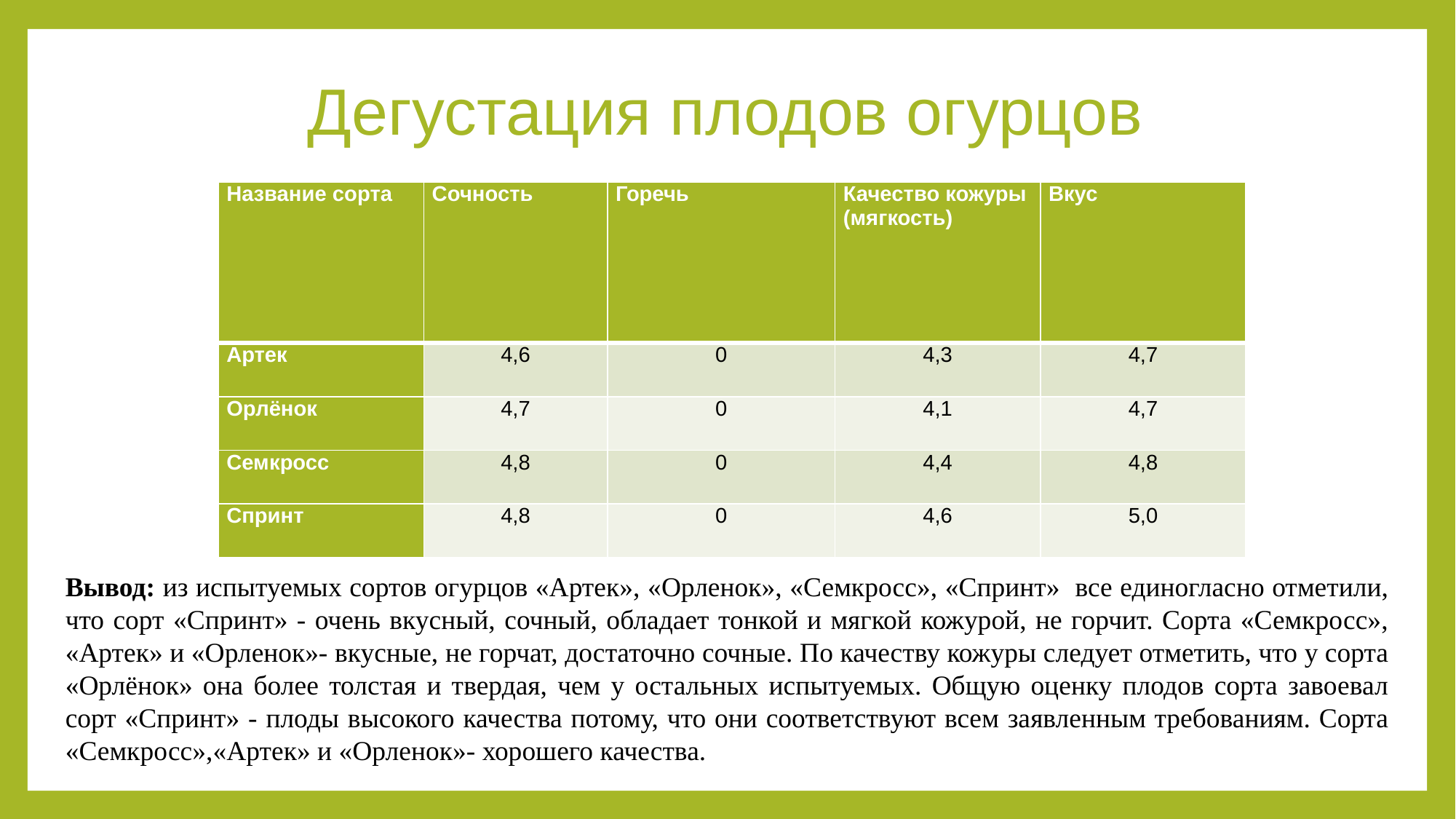

# Дегустация плодов огурцов
| Название сорта | Сочность | Горечь | Качество кожуры (мягкость) | Вкус |
| --- | --- | --- | --- | --- |
| Артек | 4,6 | 0 | 4,3 | 4,7 |
| Орлёнок | 4,7 | 0 | 4,1 | 4,7 |
| Семкросс | 4,8 | 0 | 4,4 | 4,8 |
| Спринт | 4,8 | 0 | 4,6 | 5,0 |
Вывод: из испытуемых сортов огурцов «Артек», «Орленок», «Семкросс», «Спринт»  все единогласно отметили, что сорт «Спринт» - очень вкусный, сочный, обладает тонкой и мягкой кожурой, не горчит. Сорта «Семкросс», «Артек» и «Орленок»- вкусные, не горчат, достаточно сочные. По качеству кожуры следует отметить, что у сорта «Орлёнок» она более толстая и твердая, чем у остальных испытуемых. Общую оценку плодов сорта завоевал сорт «Спринт» - плоды высокого качества потому, что они соответствуют всем заявленным требованиям. Сорта «Семкросс»,«Артек» и «Орленок»- хорошего качества.